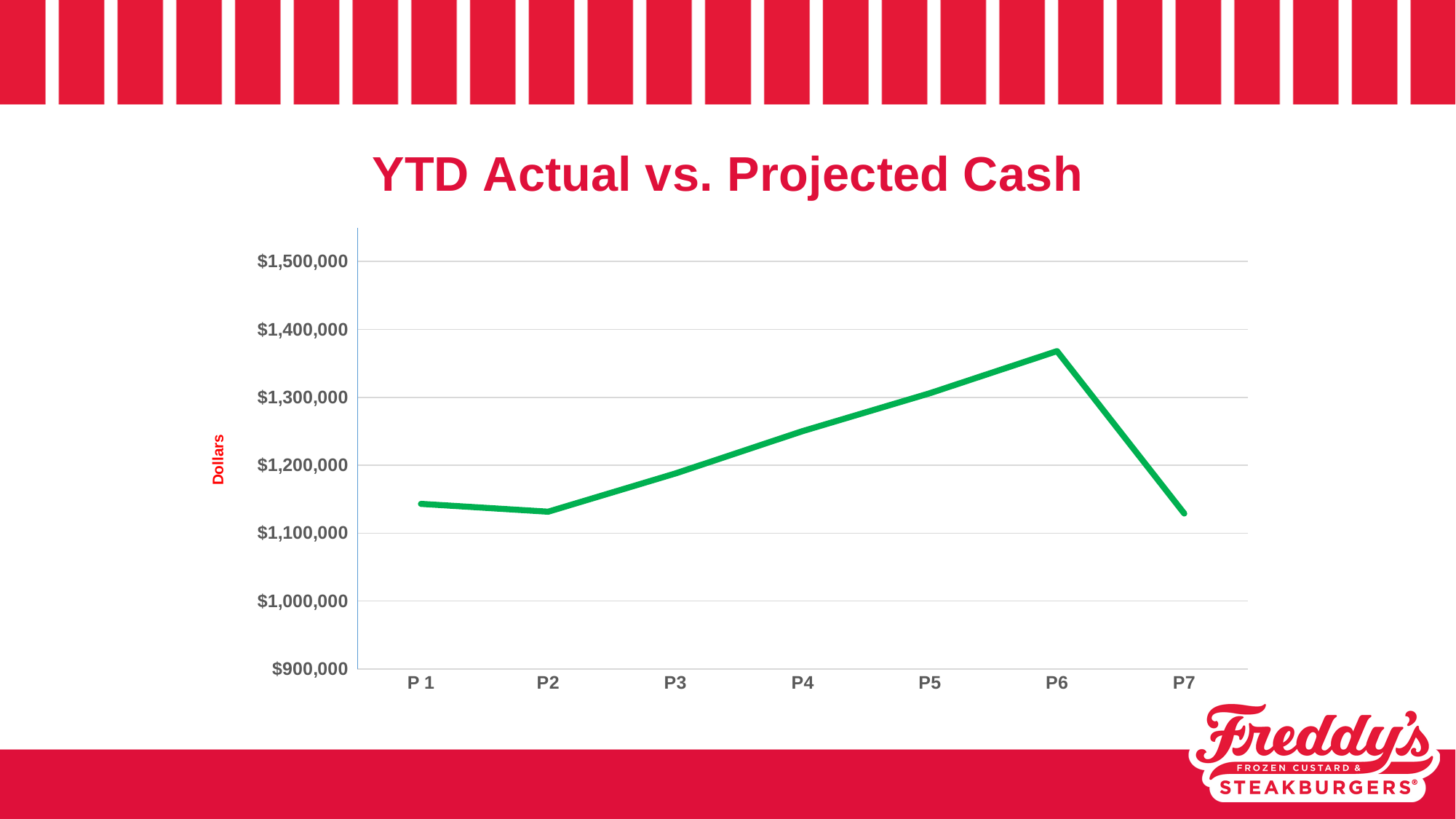

### Chart: YTD Actual vs. Projected Cash

| Category | Cash Projection | Cash Balance |
|---|---|---|
| P 1 | 1143090.0 | 1018795.0 |
| P2 | 1131558.0 | 991213.0 |
| P3 | 1187848.0 | 1104349.0 |
| P4 | 1250190.0 | 1263020.0 |
| P5 | 1306052.0 | 1234562.0 |
| P6 | 1368051.0 | 1398062.0 |
| P7 | 1128802.0 | 1501718.0 |